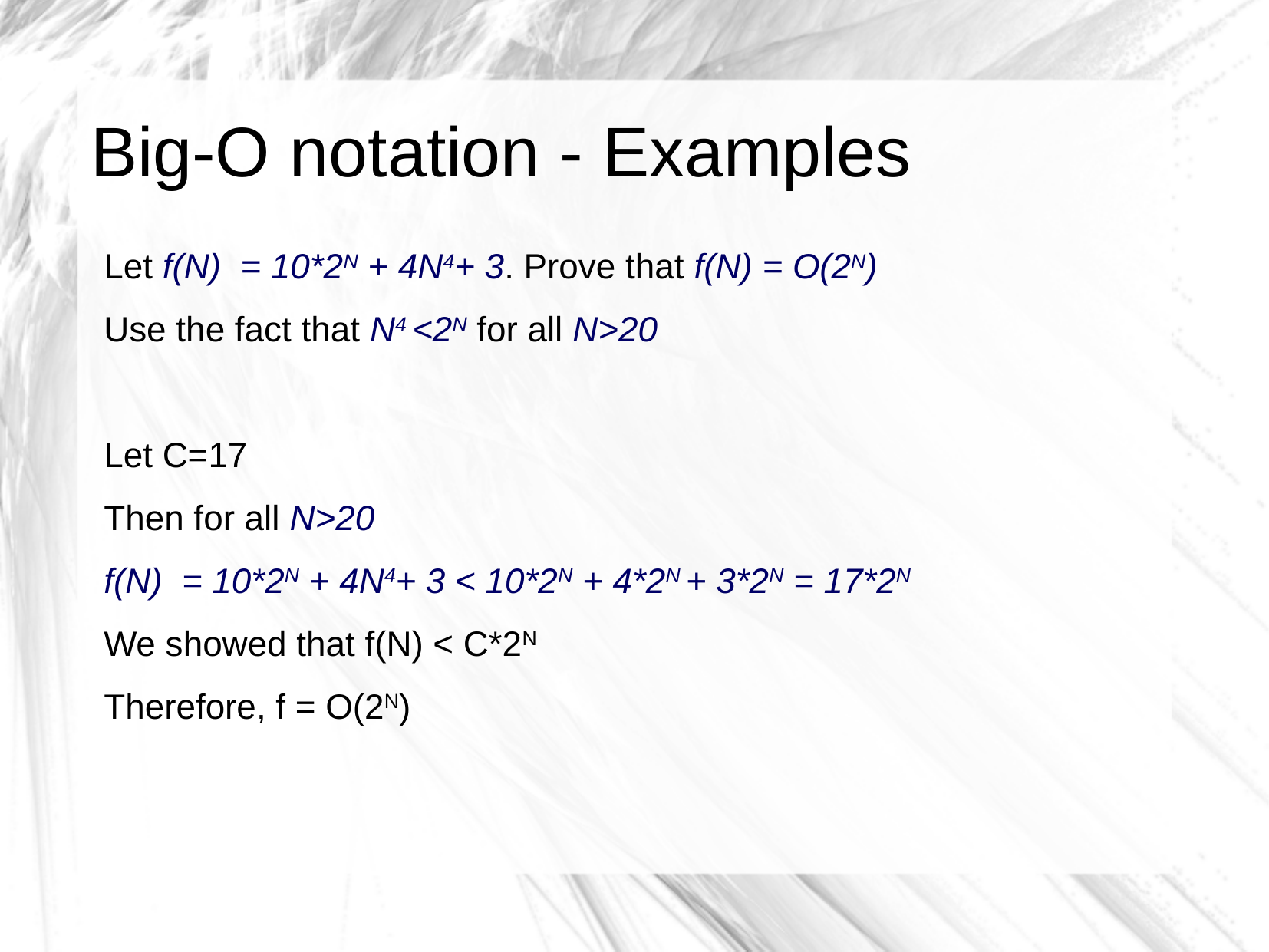

# Big-O notation - Examples
Let f(N)  = 10*2N + 4N4+ 3. Prove that f(N) = O(2N)
Use the fact that N4 <2N for all N>20

Let C=17
Then for all N>20
f(N)  = 10*2N + 4N4+ 3 < 10*2N + 4*2N + 3*2N = 17*2N
We showed that f(N) < C*2N
Therefore, f = O(2N)